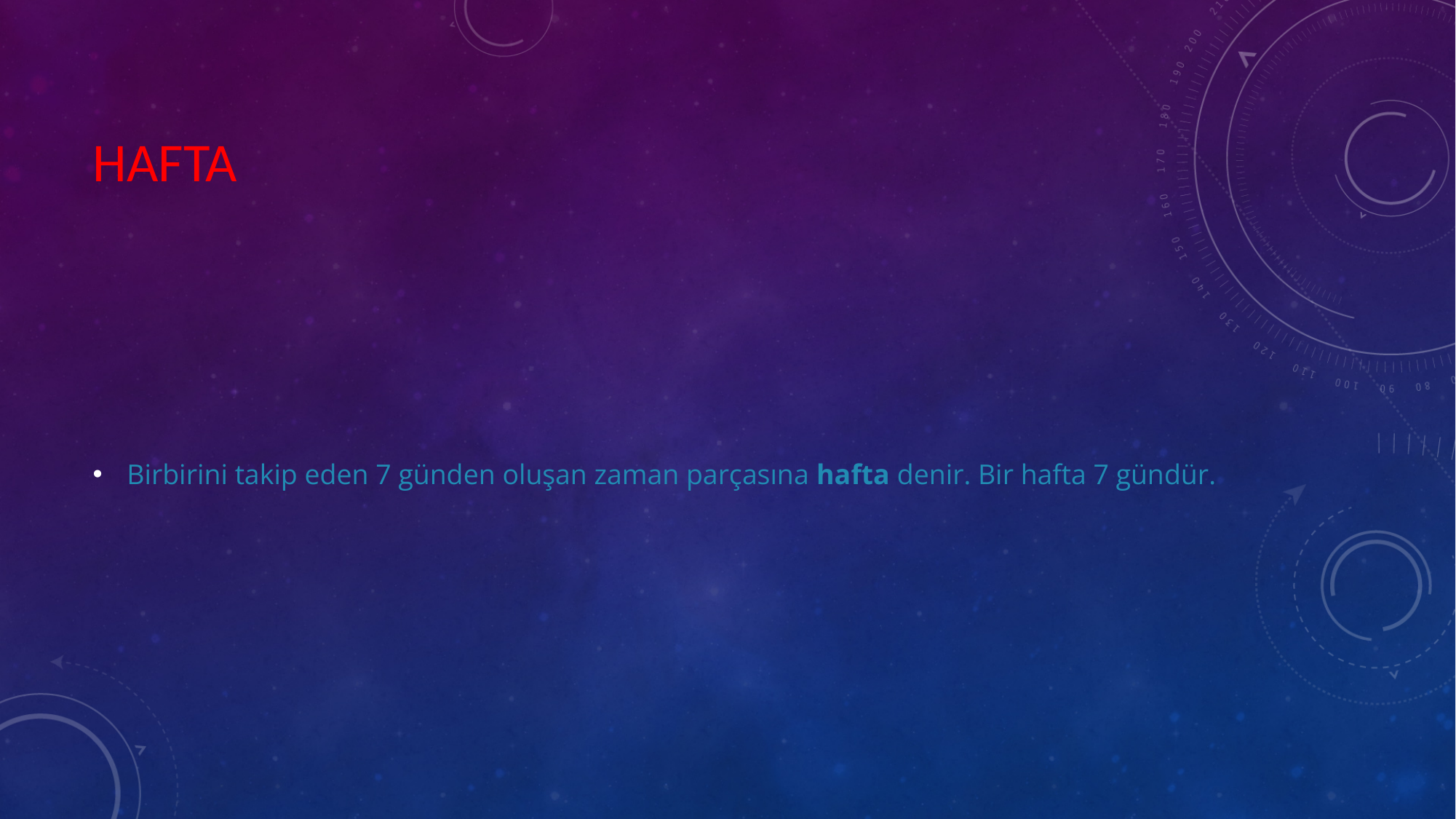

# hafta
Birbirini takip eden 7 günden oluşan zaman parçasına hafta denir. Bir hafta 7 gündür.